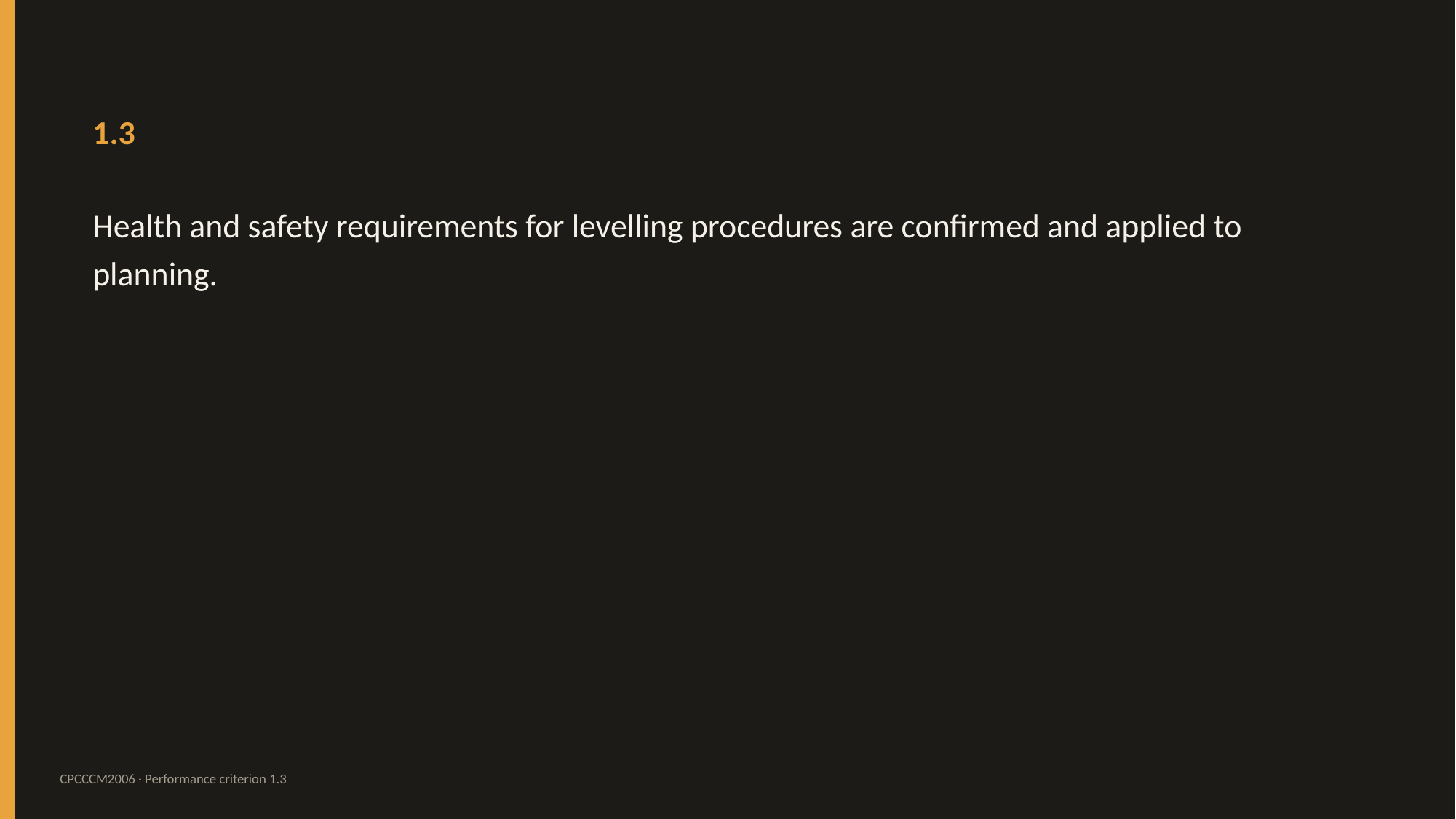

1.3
Health and safety requirements for levelling procedures are confirmed and applied to planning.
CPCCCM2006 · Performance criterion 1.3